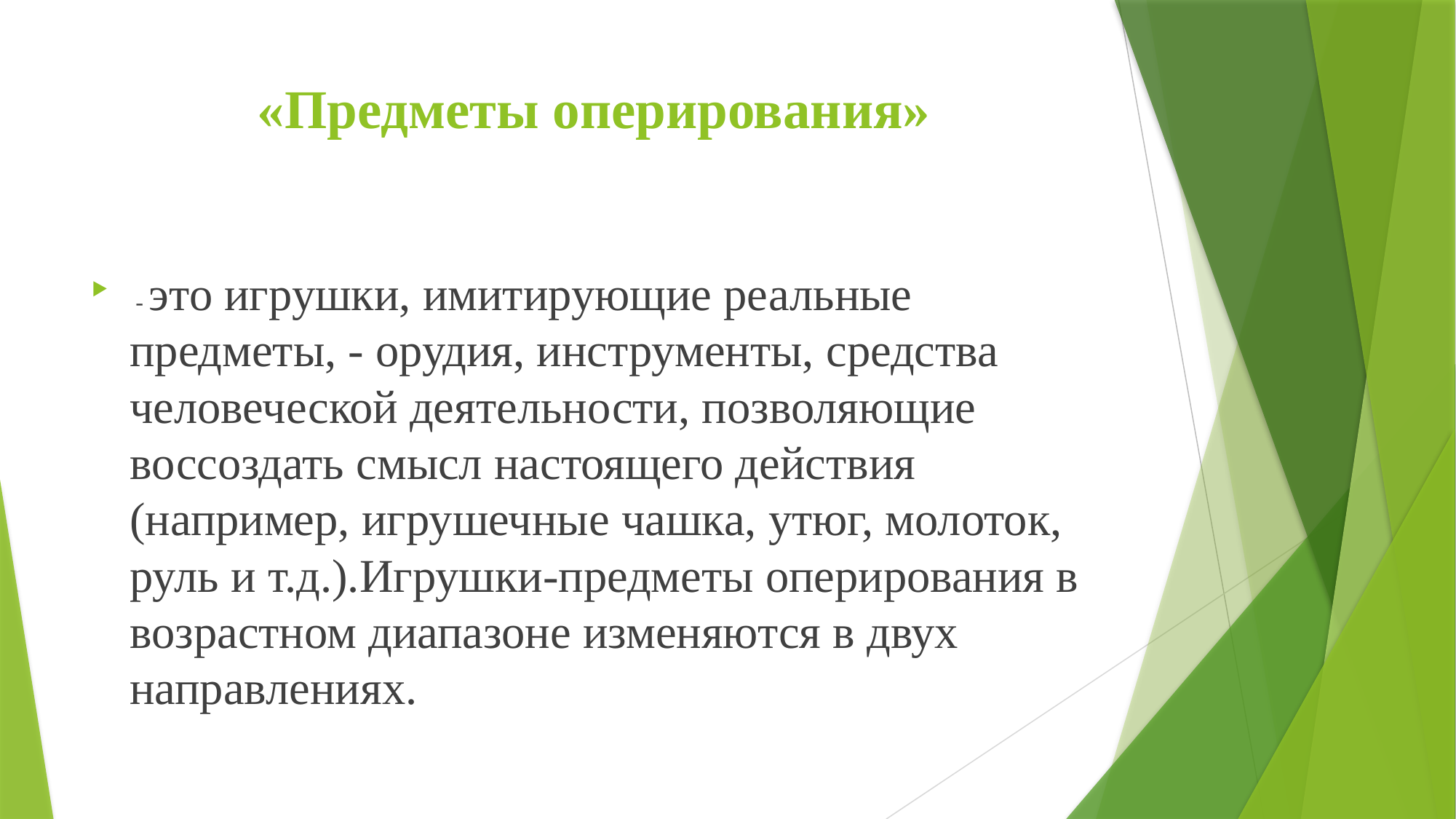

# «Предметы оперирования»
 - это игрушки, имитирующие реальные предметы, - орудия, инструменты, средства человеческой деятельности, позволяющие воссоздать смысл настоящего действия (например, игрушечные чашка, утюг, молоток, руль и т.д.).Игрушки-предметы оперирования в возрастном диапазоне изменяются в двух направлениях.